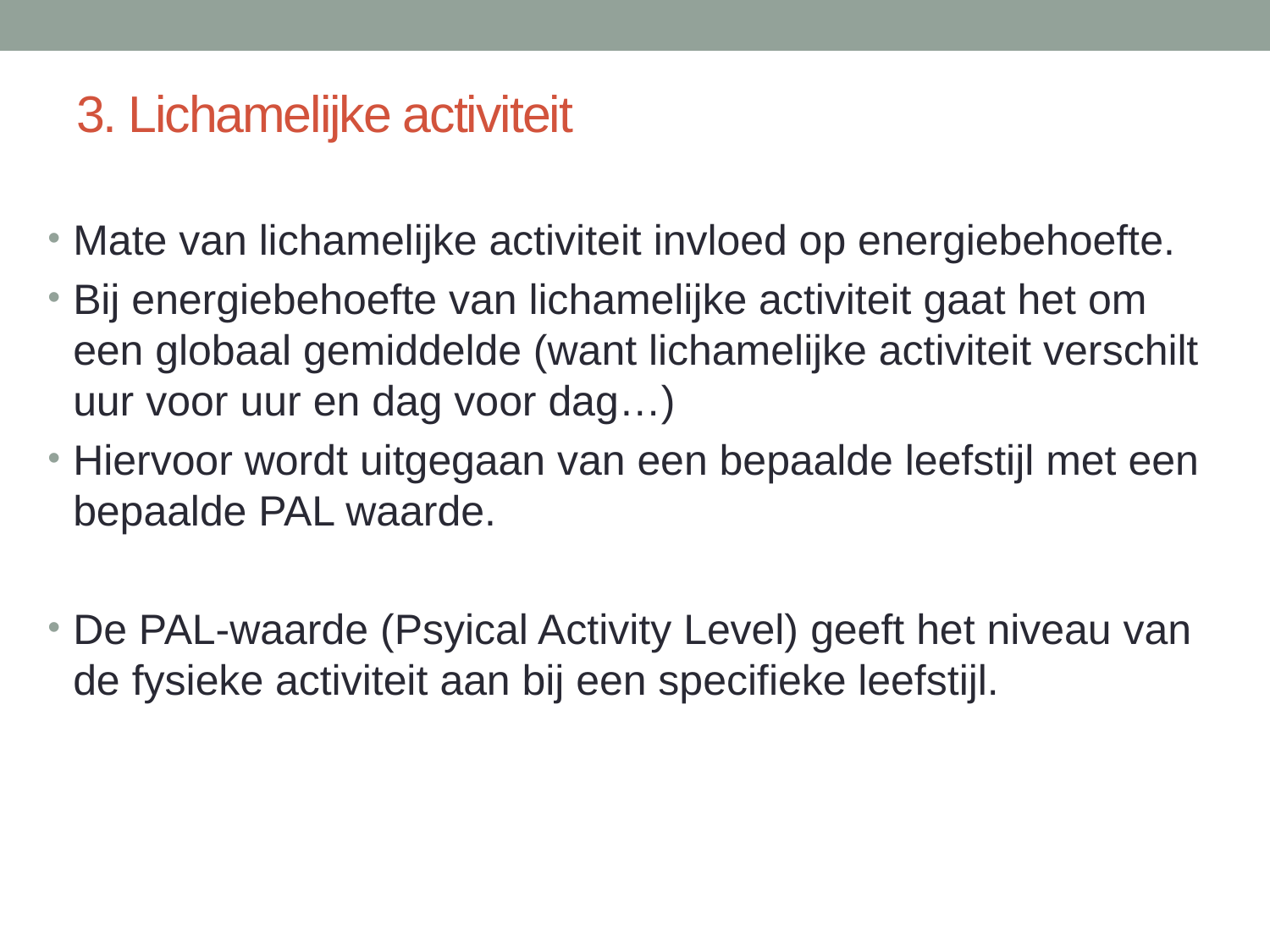

# 3. Lichamelijke activiteit
Mate van lichamelijke activiteit invloed op energiebehoefte.
Bij energiebehoefte van lichamelijke activiteit gaat het om een globaal gemiddelde (want lichamelijke activiteit verschilt uur voor uur en dag voor dag…)
Hiervoor wordt uitgegaan van een bepaalde leefstijl met een bepaalde PAL waarde.

De PAL-waarde (Psyical Activity Level) geeft het niveau van de fysieke activiteit aan bij een specifieke leefstijl.